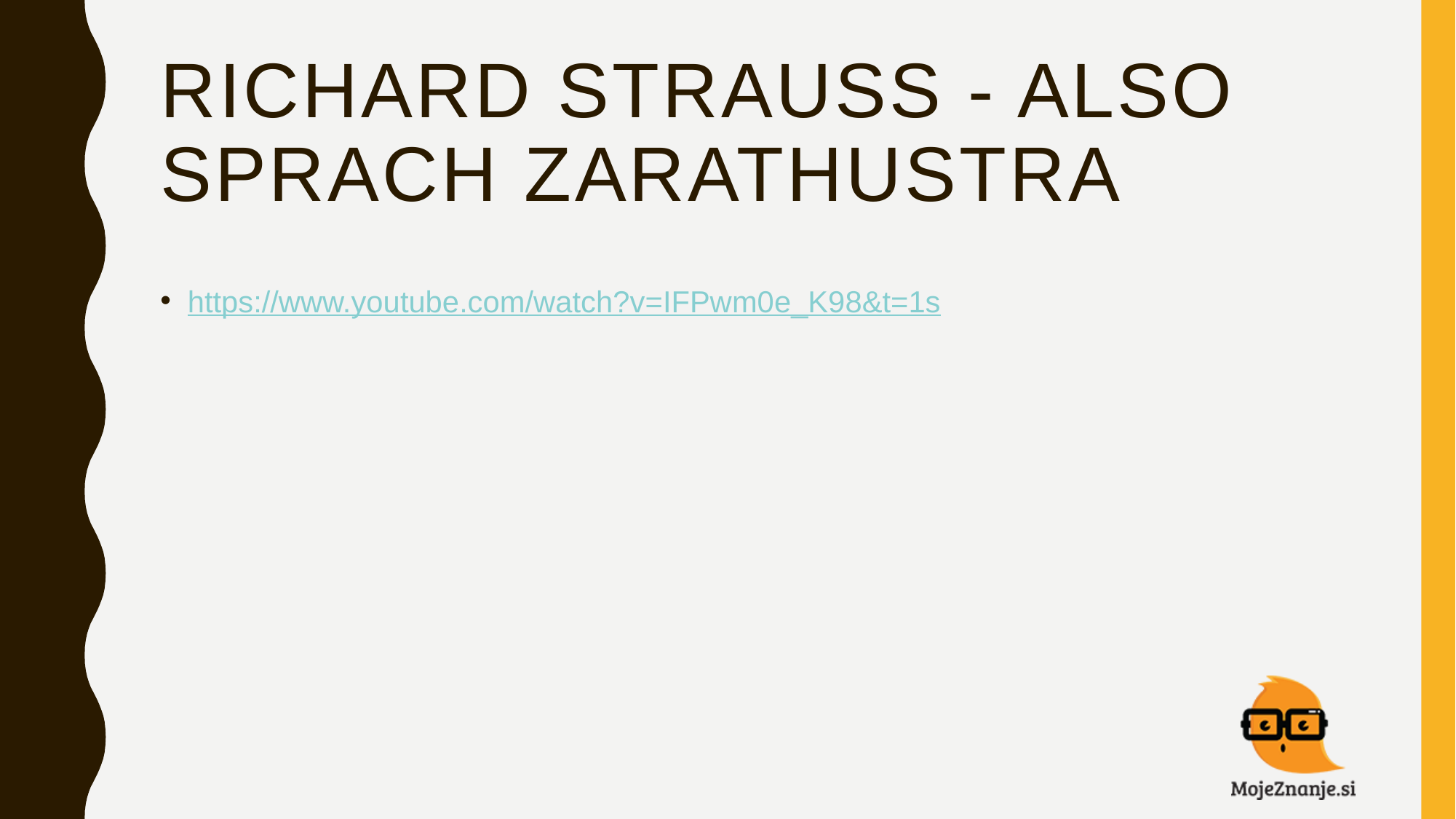

# Richard strauss - Also sprach Zarathustra
https://www.youtube.com/watch?v=IFPwm0e_K98&t=1s